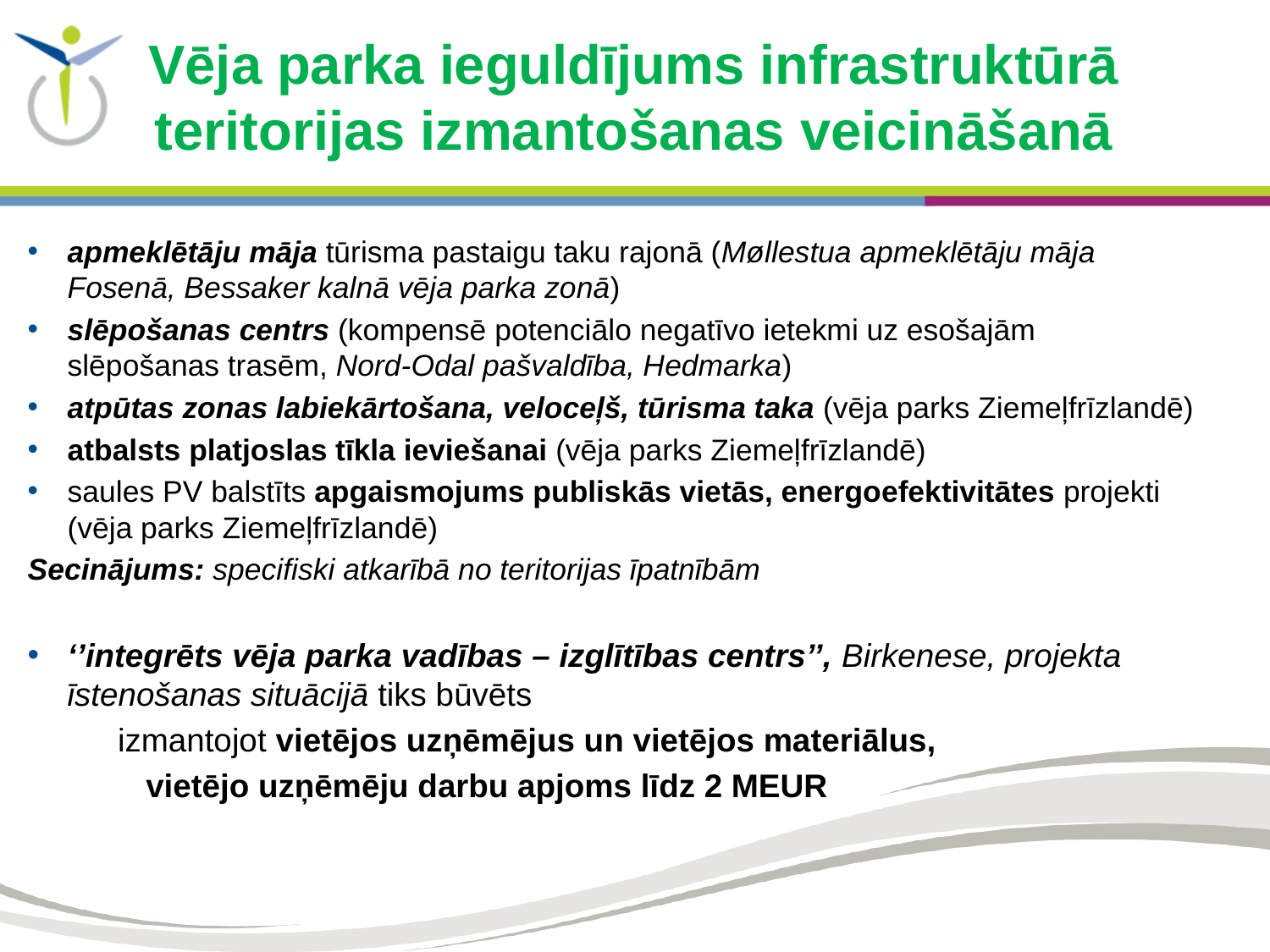

# Vēja parka ieguldījums infrastruktūrā teritorijas izmantošanas veicināšanā
apmeklētāju māja tūrisma pastaigu taku rajonā (Møllestua apmeklētāju māja Fosenā, Bessaker kalnā vēja parka zonā)
slēpošanas centrs (kompensē potenciālo negatīvo ietekmi uz esošajām slēpošanas trasēm, Nord-Odal pašvaldība, Hedmarka)
atpūtas zonas labiekārtošana, veloceļš, tūrisma taka (vēja parks Ziemeļfrīzlandē)
atbalsts platjoslas tīkla ieviešanai (vēja parks Ziemeļfrīzlandē)
saules PV balstīts apgaismojums publiskās vietās, energoefektivitātes projekti (vēja parks Ziemeļfrīzlandē)
Secinājums: specifiski atkarībā no teritorijas īpatnībām

‘’integrēts vēja parka vadības – izglītības centrs’’, Birkenese, projekta īstenošanas situācijā tiks būvēts
	izmantojot vietējos uzņēmējus un vietējos materiālus,
             vietējo uzņēmēju darbu apjoms līdz 2 MEUR